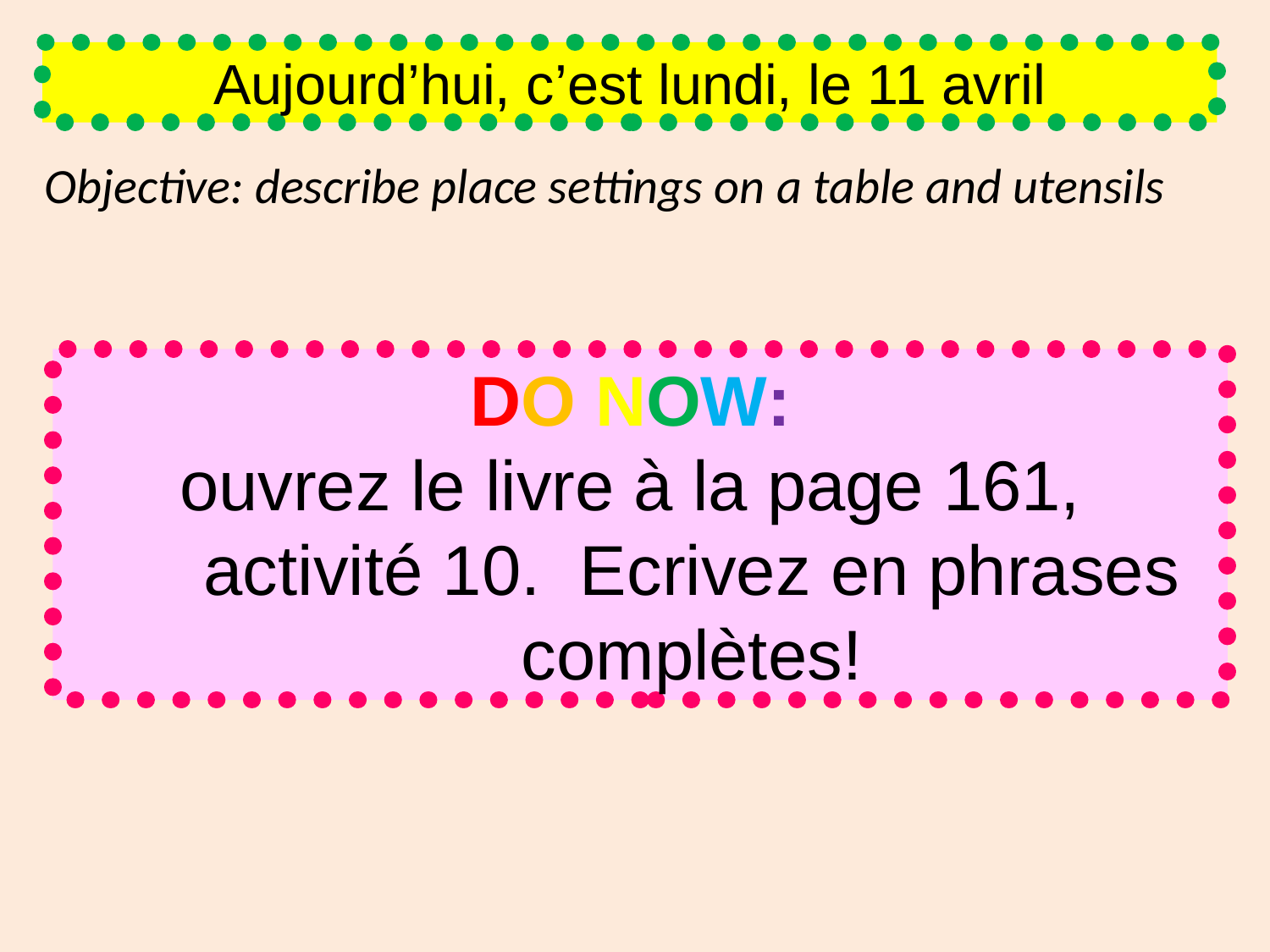

Aujourd’hui, c’est lundi, le 11 avril
Objective: describe place settings on a table and utensils
DO NOW:
ouvrez le livre à la page 161,
activité 10.  Ecrivez en phrases complètes!